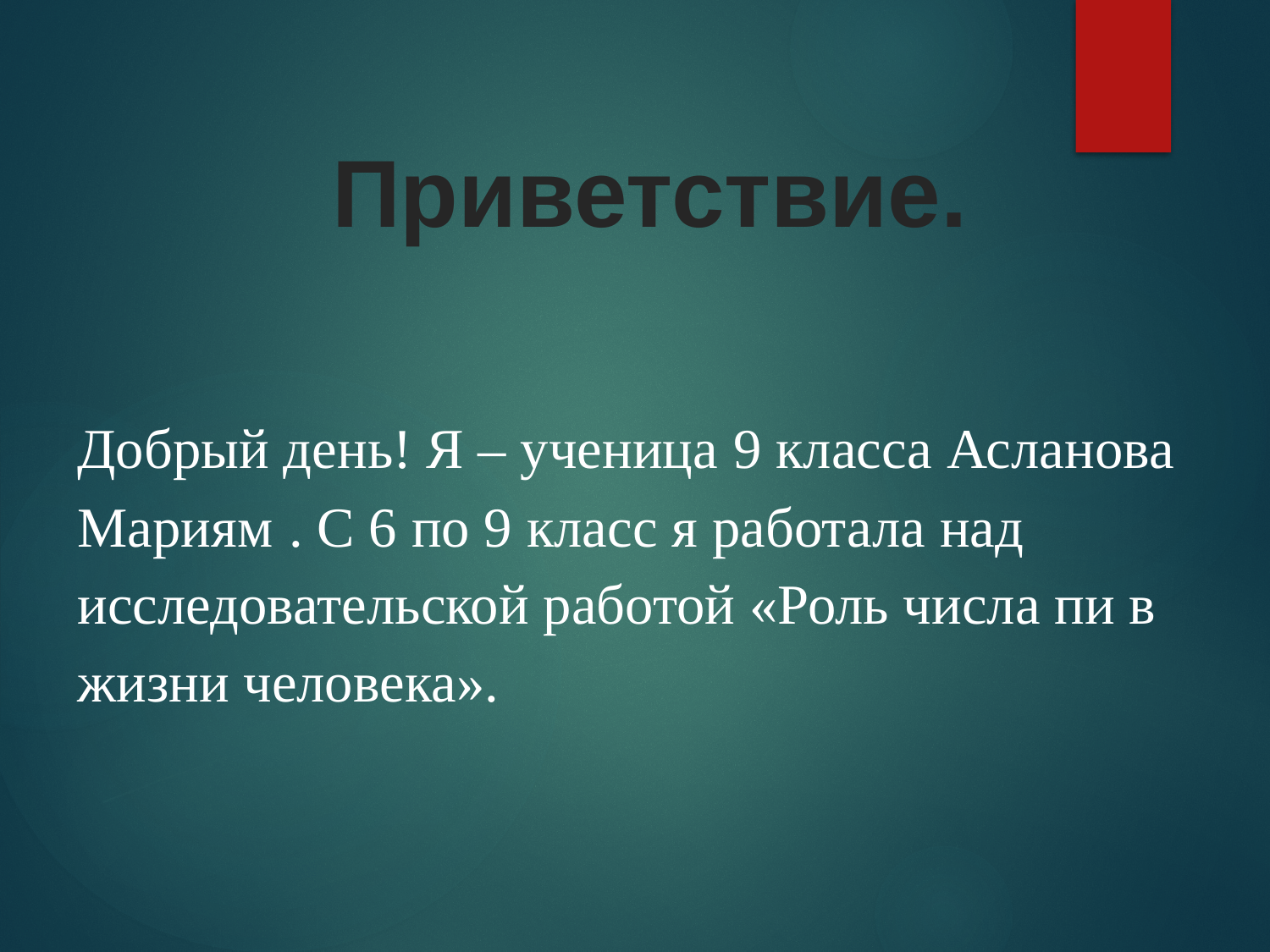

Приветствие.
Добрый день! Я – ученица 9 класса Асланова Мариям . С 6 по 9 класс я работала над исследовательской работой «Роль числа пи в жизни человека».